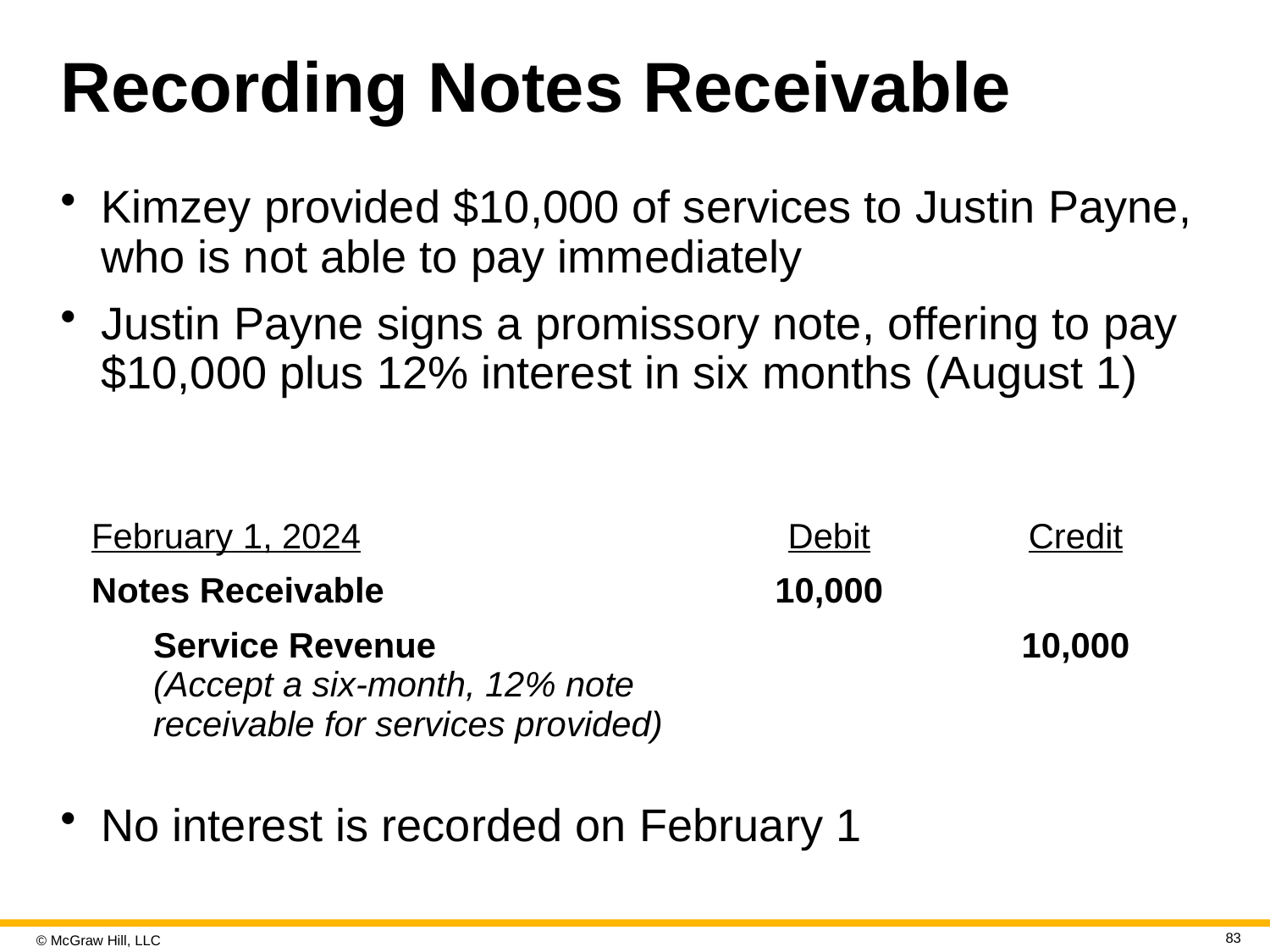

# Recording Notes Receivable
Kimzey provided $10,000 of services to Justin Payne, who is not able to pay immediately
Justin Payne signs a promissory note, offering to pay $10,000 plus 12% interest in six months (August 1)
| February 1, 2024 | Debit | Credit |
| --- | --- | --- |
| Notes Receivable | 10,000 |  |
| Service Revenue (Accept a six-month, 12% note receivable for services provided) |  | 10,000 |
No interest is recorded on February 1
83